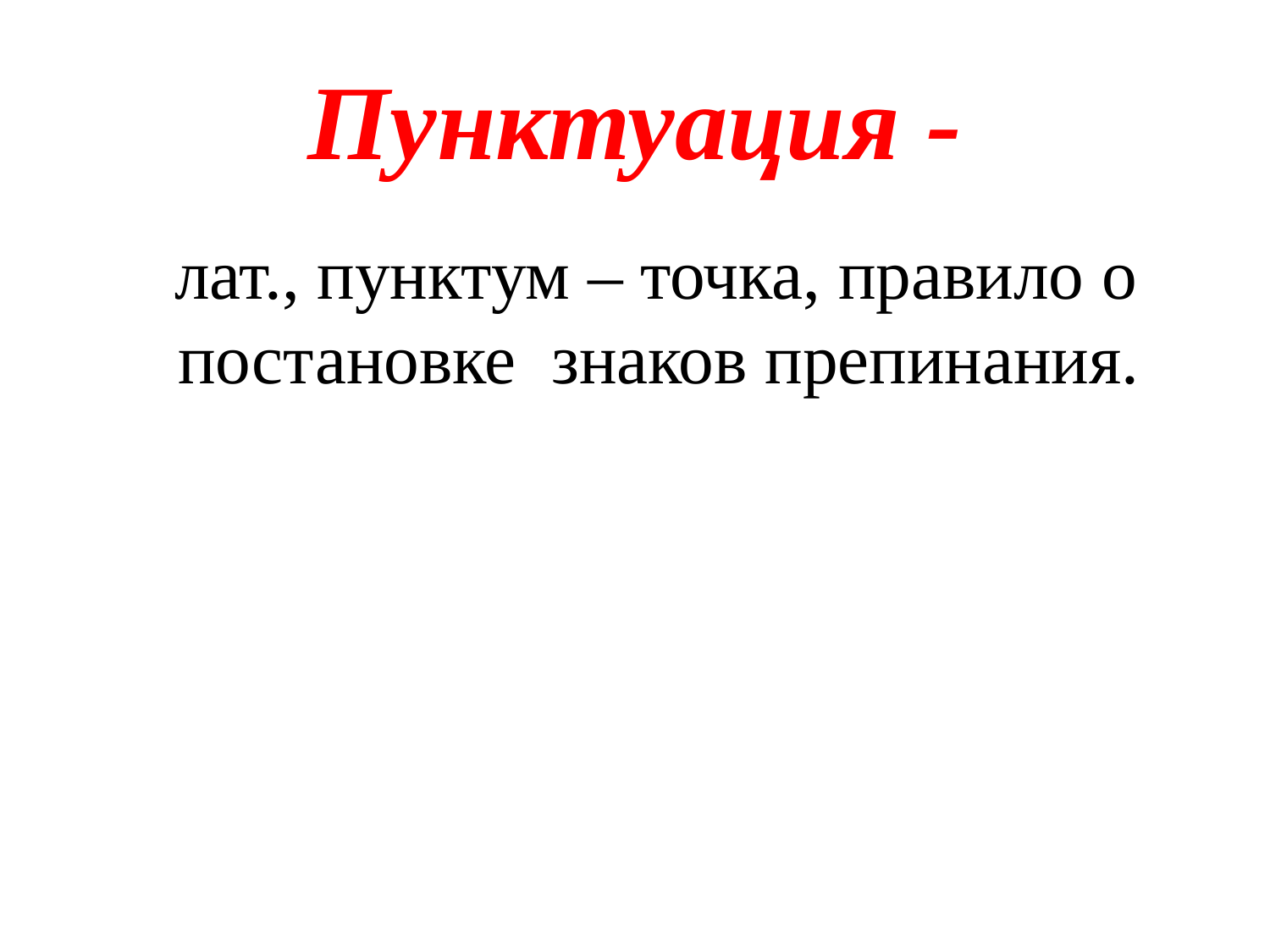

# Пунктуация -
   лат., пунктум – точка, правило о постановке  знаков препинания.